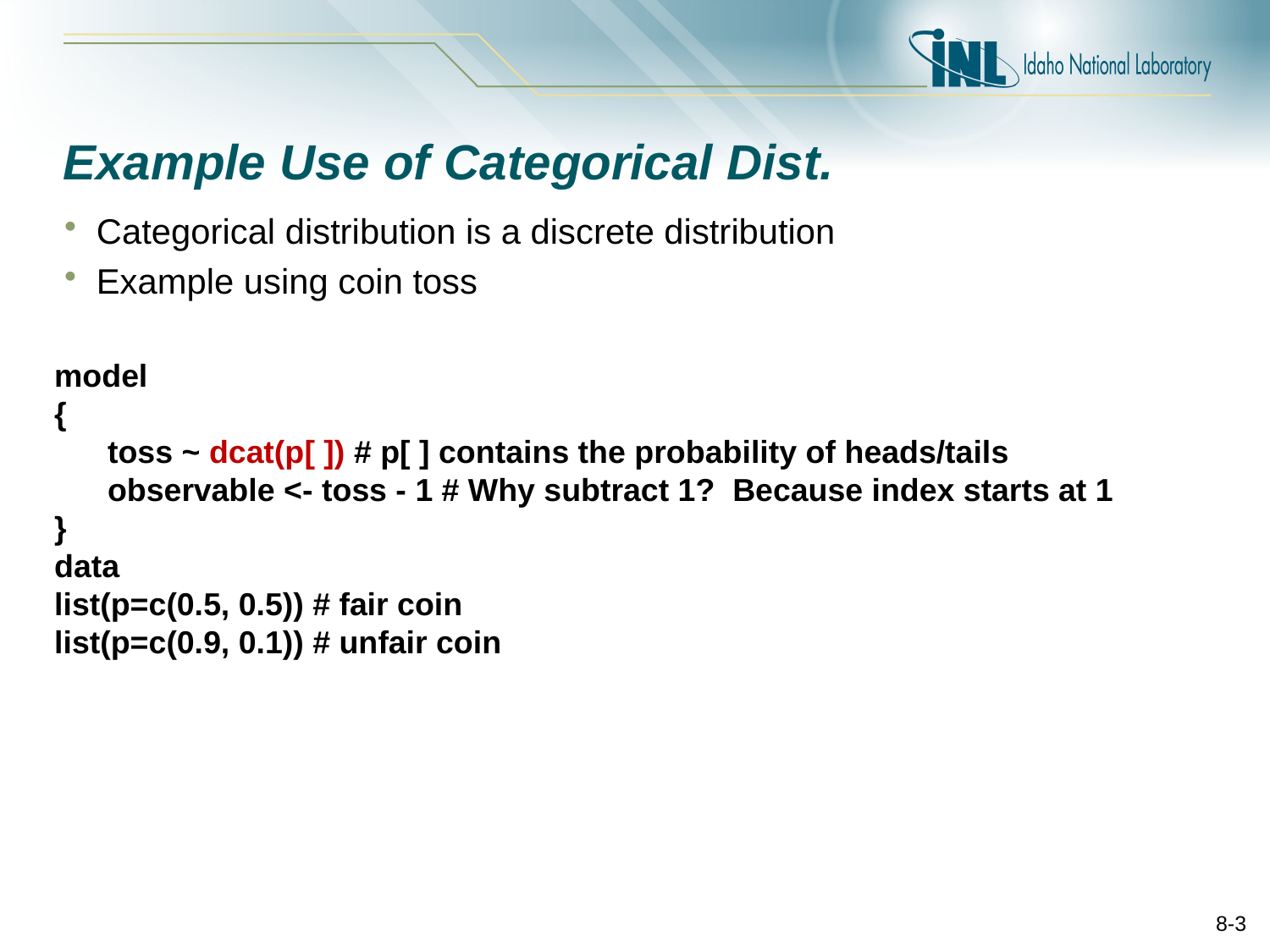

# Example Use of Categorical Dist.
Categorical distribution is a discrete distribution
Example using coin toss
model
{
      toss ~ dcat(p[ ]) # p[ ] contains the probability of heads/tails
      observable <- toss - 1 # Why subtract 1?  Because index starts at 1
}
data
list(p=c(0.5, 0.5)) # fair coin
list(p=c(0.9, 0.1)) # unfair coin
8-3